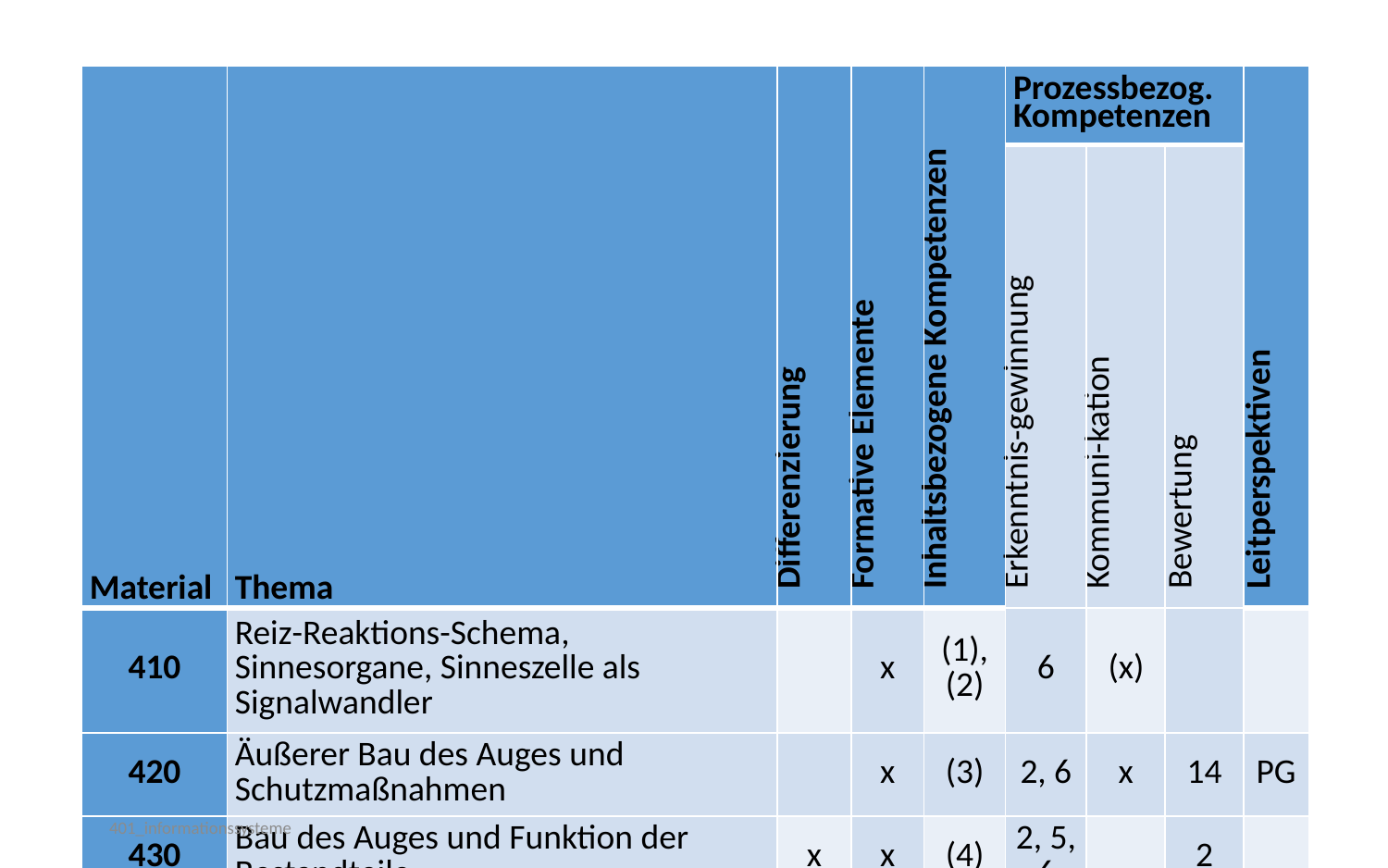

| Material | Thema | Differenzierung | Formative Elemente | Inhaltsbezogene Kompetenzen | Prozessbezog. Kompetenzen |  |  | Leitperspektiven |
| --- | --- | --- | --- | --- | --- | --- | --- | --- |
|  |  |  |  |  | Erkenntnis-gewinnung | Kommuni-kation | Bewertung |  |
| 410 | Reiz-Reaktions-Schema, Sinnesorgane, Sinneszelle als Signalwandler |  | x | (1), (2) | 6 | (x) |  |  |
| 420 | Äußerer Bau des Auges und Schutzmaßnahmen |  | x | (3) | 2, 6 | x | 14 | PG |
| 430 | Bau des Auges und Funktion der Bestandteile | x | x | (4) | 2, 5, 6 |  | 2 |  |
| 440 | Fehlsichtigkeit und Korrektur |  | x | (5) | 5, 6, 8, 11 | (x) |  | PG |
401_informationssysteme
ZPG Biologie 2016
2